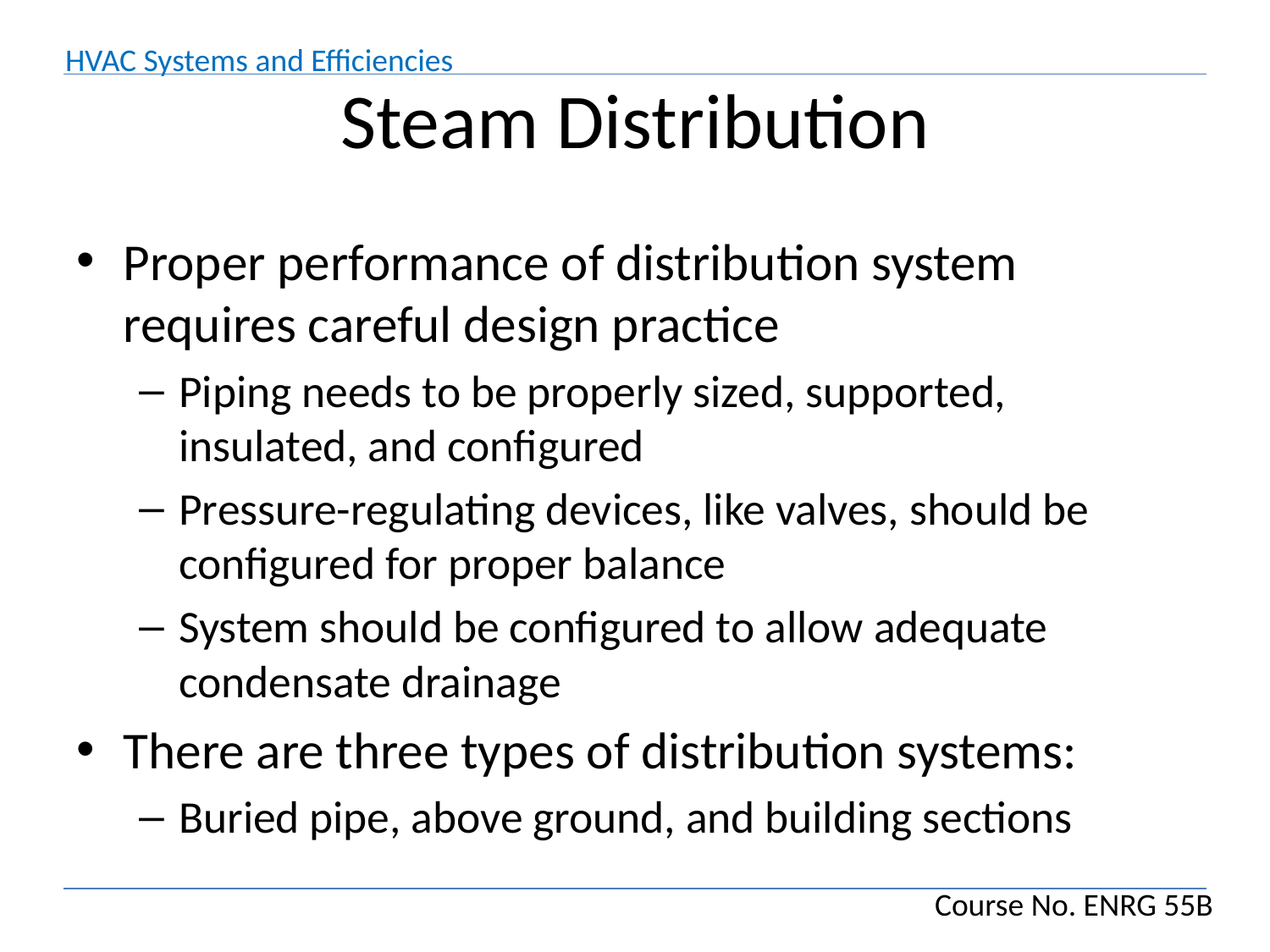

# Steam Distribution
Proper performance of distribution system requires careful design practice
Piping needs to be properly sized, supported, insulated, and configured
Pressure-regulating devices, like valves, should be configured for proper balance
System should be configured to allow adequate condensate drainage
There are three types of distribution systems:
Buried pipe, above ground, and building sections